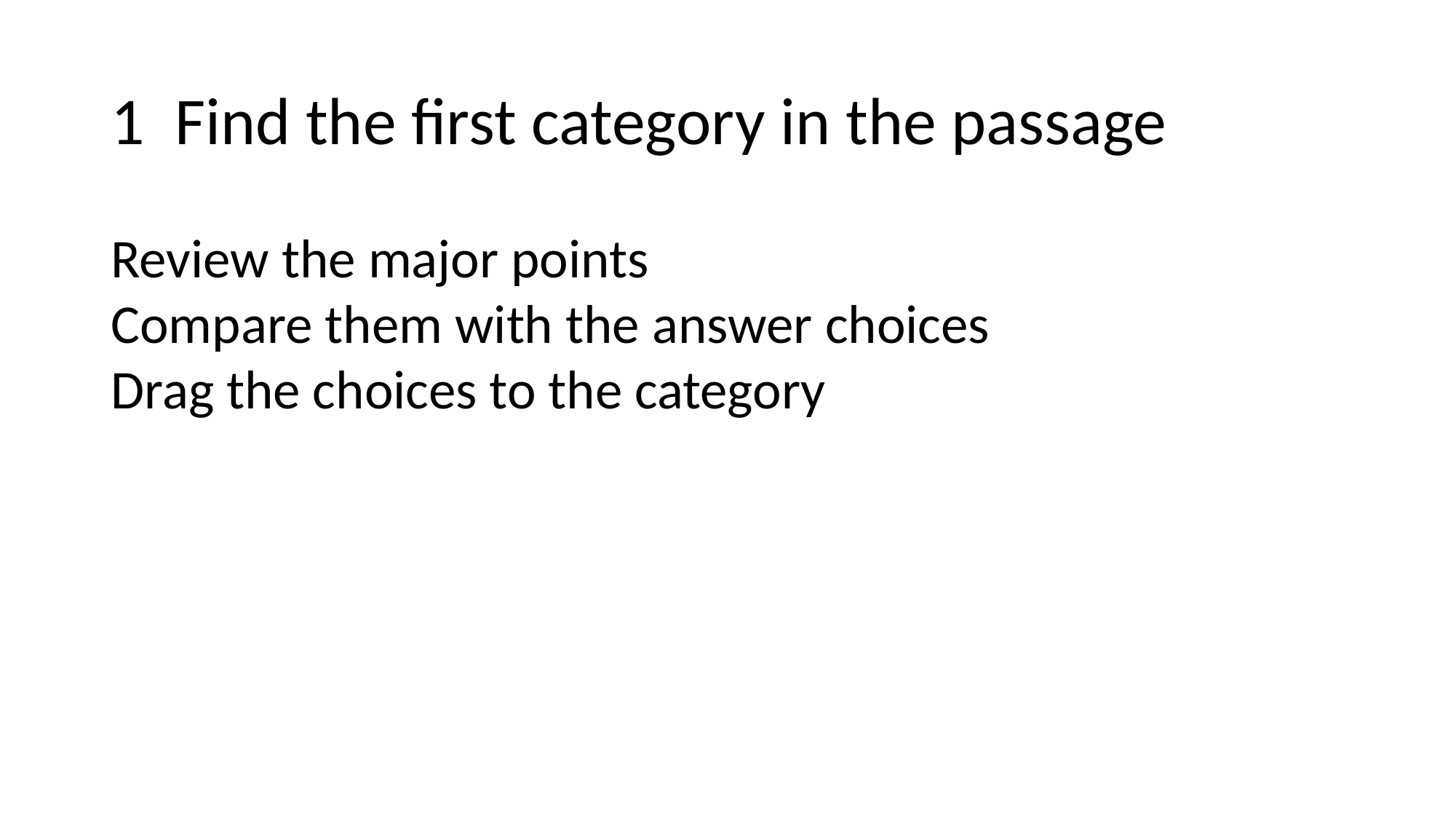

# 1  Find the first category in the passage
Review the major points
Compare them with the answer choices
Drag the choices to the category